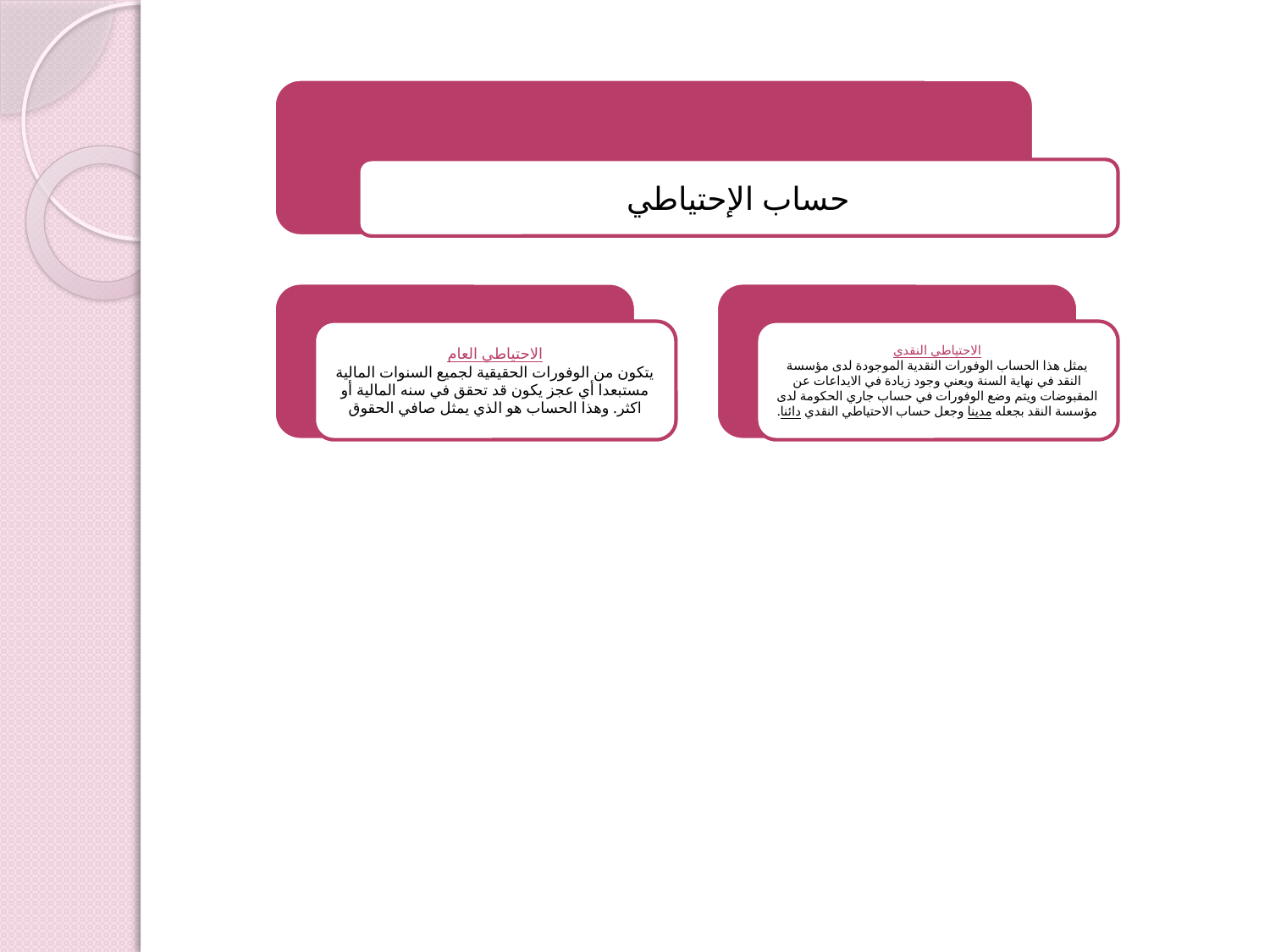

يتكون من الوفورات الحقيقية لجميع السنوات المالية مستبعدا أي عجز يكون قد تحقق في سنه المالية أو اكثر. وهذا الحساب هو الذي يمثل صافي الحقوق